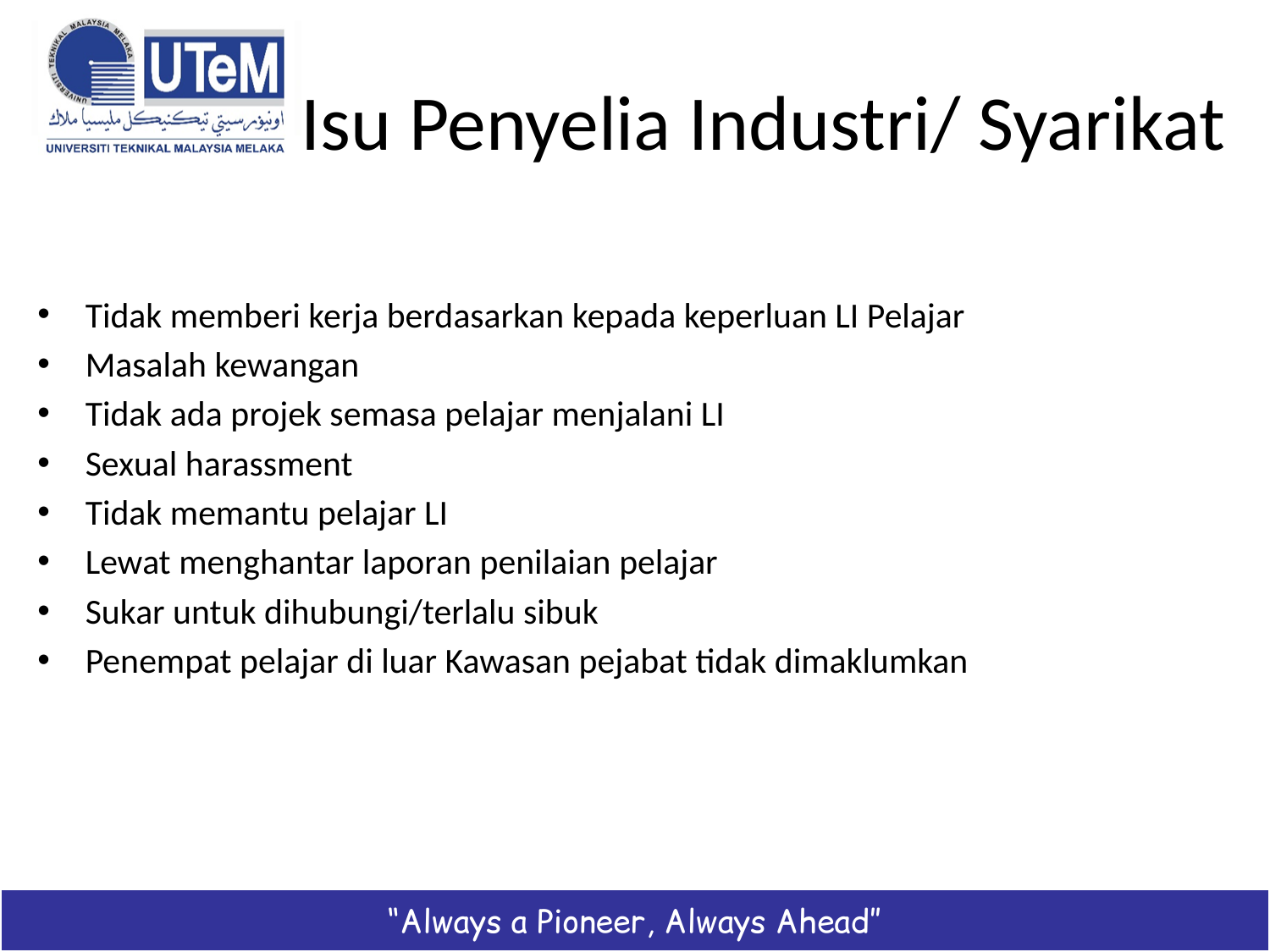

# Isu Penyelia Industri/ Syarikat
Tidak memberi kerja berdasarkan kepada keperluan LI Pelajar
Masalah kewangan
Tidak ada projek semasa pelajar menjalani LI
Sexual harassment
Tidak memantu pelajar LI
Lewat menghantar laporan penilaian pelajar
Sukar untuk dihubungi/terlalu sibuk
Penempat pelajar di luar Kawasan pejabat tidak dimaklumkan